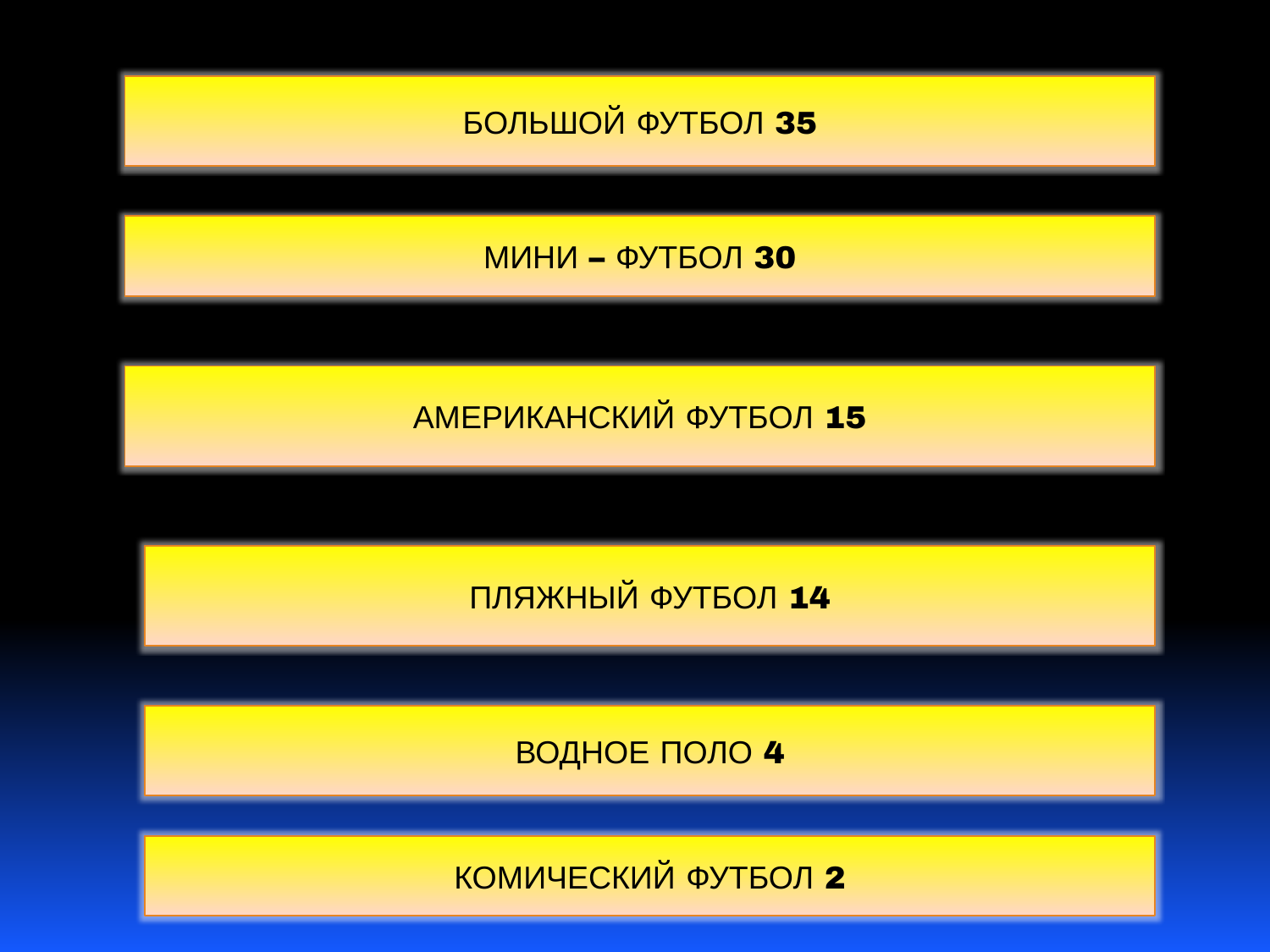

БОЛЬШОЙ ФУТБОЛ 35
МИНИ – ФУТБОЛ 30
АМЕРИКАНСКИЙ ФУТБОЛ 15
ПЛЯЖНЫЙ ФУТБОЛ 14
ВОДНОЕ ПОЛО 4
КОМИЧЕСКИЙ ФУТБОЛ 2